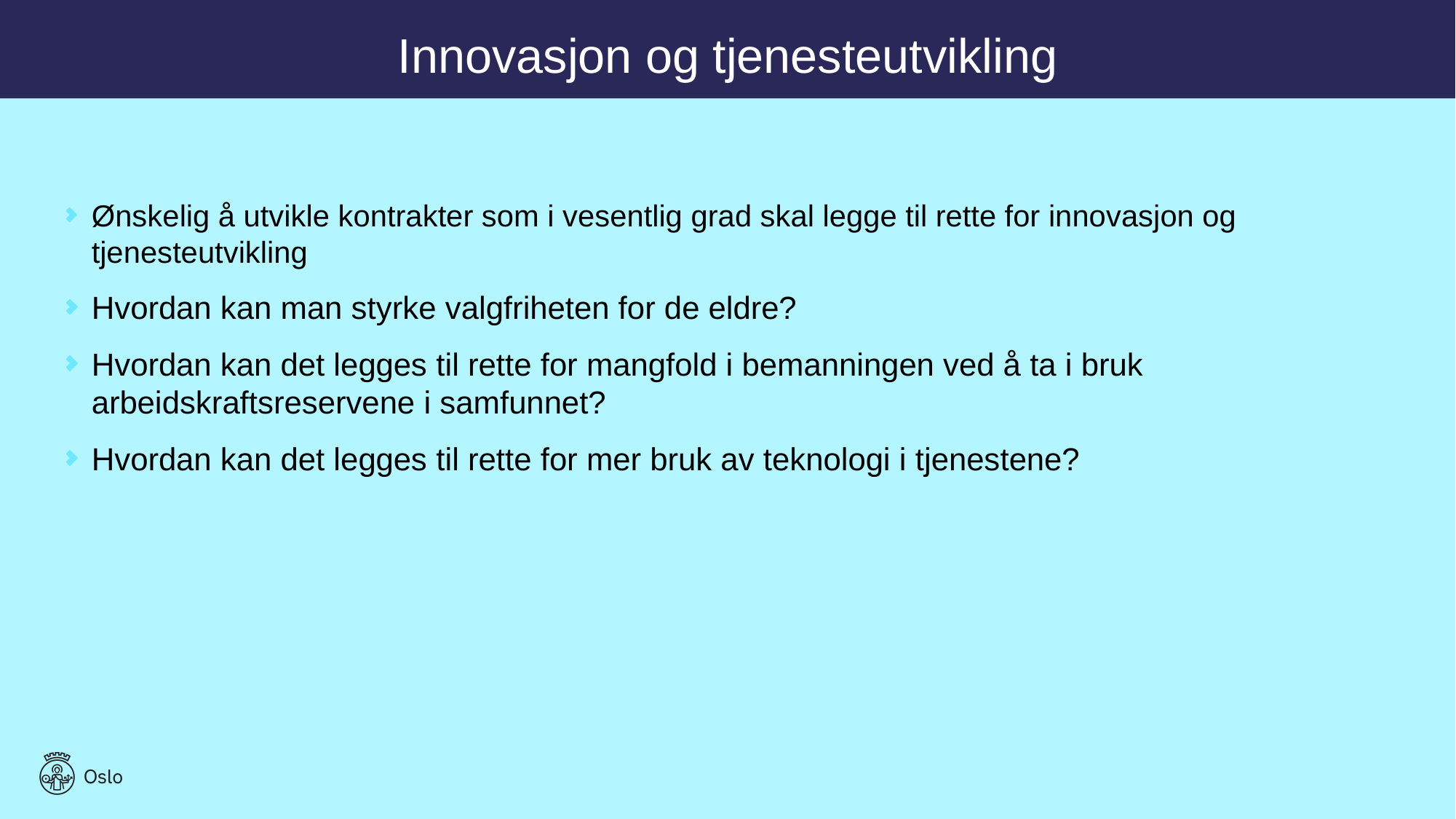

# Innovasjon og tjenesteutvikling

Ønskelig å utvikle kontrakter som i vesentlig grad skal legge til rette for innovasjon og tjenesteutvikling
Hvordan kan man styrke valgfriheten for de eldre?
Hvordan kan det legges til rette for mangfold i bemanningen ved å ta i bruk arbeidskraftsreservene i samfunnet?
Hvordan kan det legges til rette for mer bruk av teknologi i tjenestene?